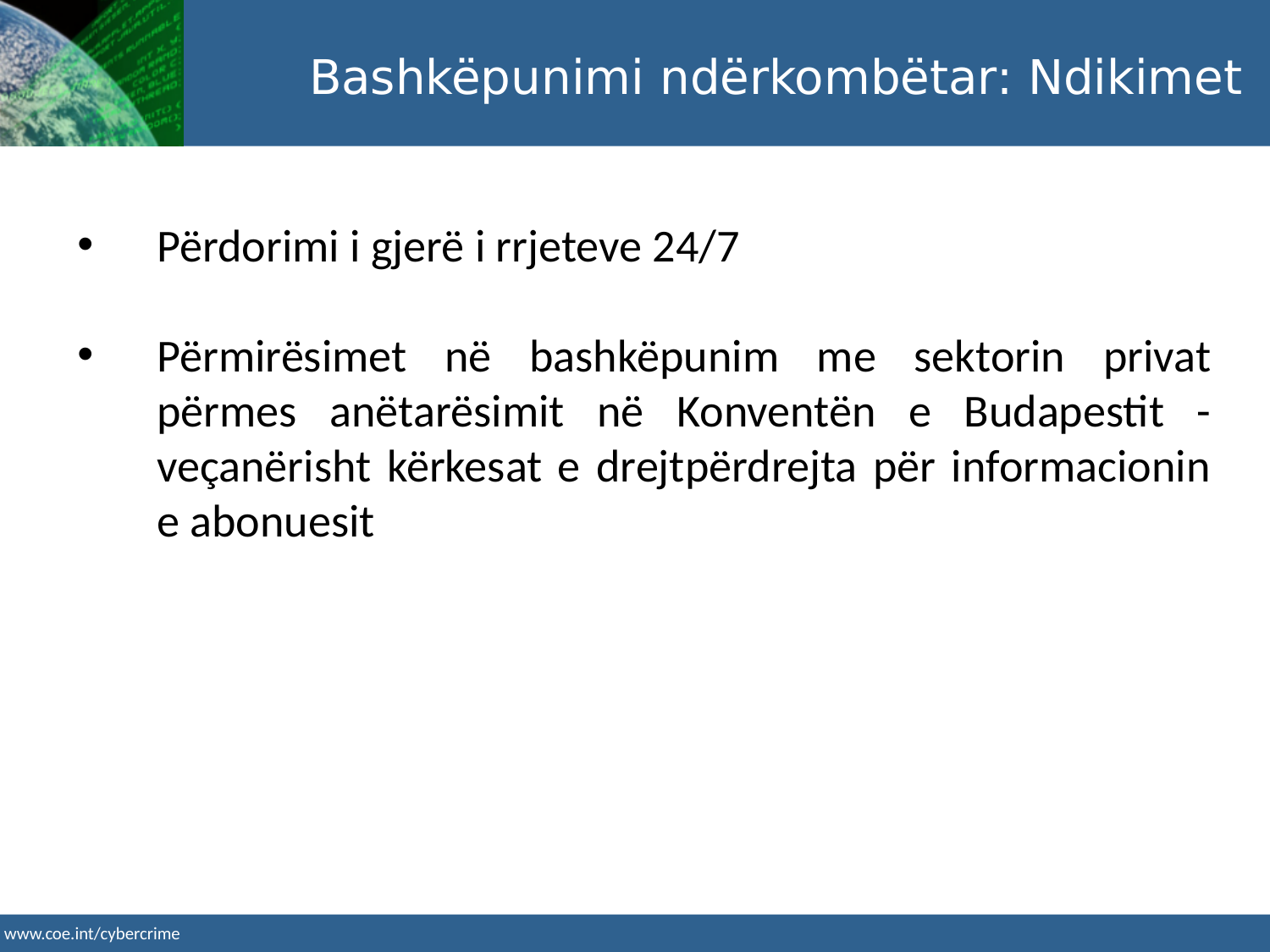

Bashkëpunimi ndërkombëtar: Ndikimet
Përdorimi i gjerë i rrjeteve 24/7

Përmirësimet në bashkëpunim me sektorin privat përmes anëtarësimit në Konventën e Budapestit - veçanërisht kërkesat e drejtpërdrejta për informacionin e abonuesit